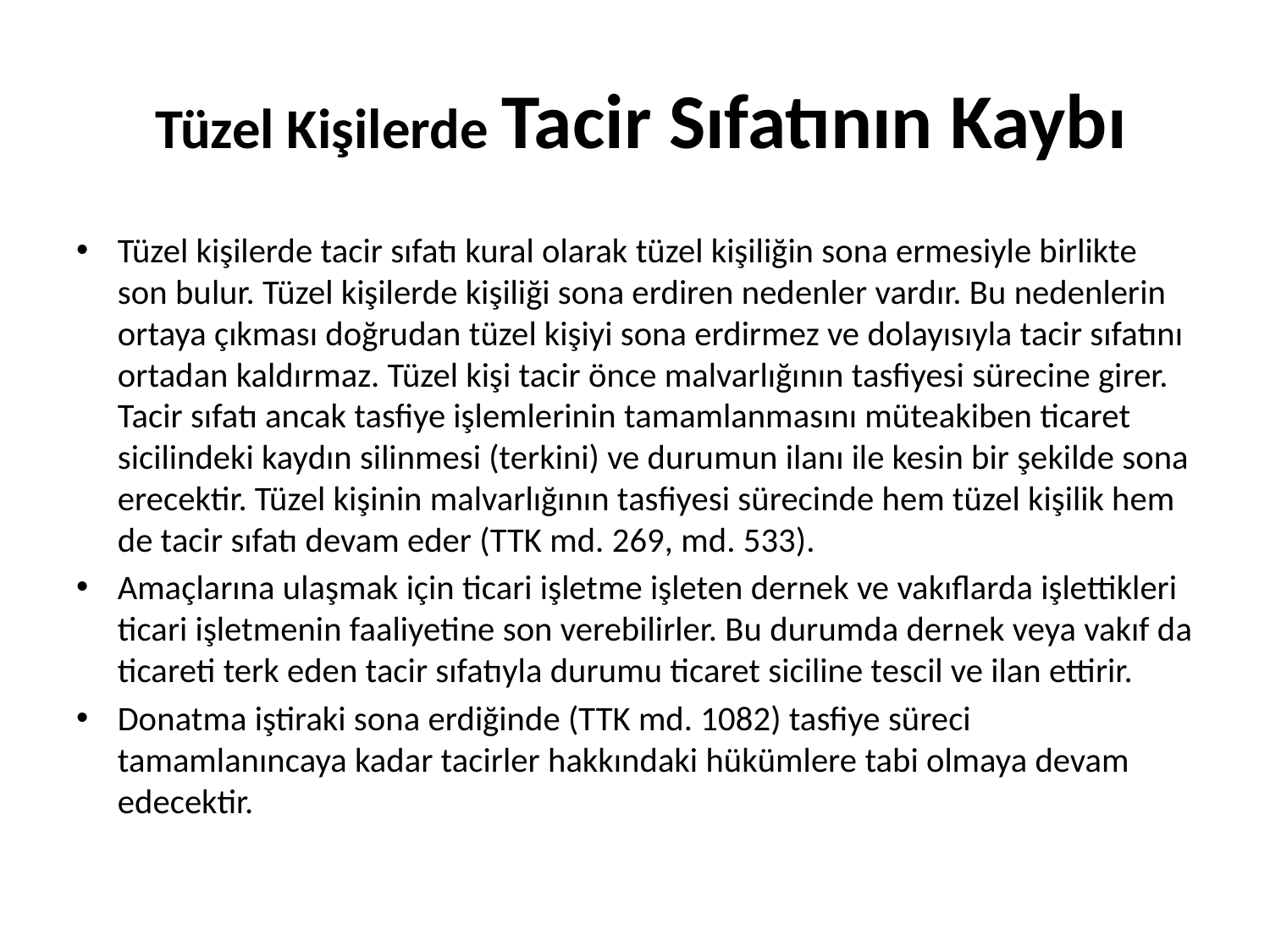

# Tüzel Kişilerde Tacir Sıfatının Kaybı
Tüzel kişilerde tacir sıfatı kural olarak tüzel kişiliğin sona ermesiyle birlikte son bulur. Tüzel kişilerde kişiliği sona erdiren nedenler vardır. Bu nedenlerin ortaya çıkması doğrudan tüzel kişiyi sona erdirmez ve dolayısıyla tacir sıfatını ortadan kaldırmaz. Tüzel kişi tacir önce malvarlığının tasfiyesi sürecine girer. Tacir sıfatı ancak tasfiye işlemlerinin tamamlanmasını müteakiben ticaret sicilindeki kaydın silinmesi (terkini) ve durumun ilanı ile kesin bir şekilde sona erecektir. Tüzel kişinin malvarlığının tasfiyesi sürecinde hem tüzel kişilik hem de tacir sıfatı devam eder (TTK md. 269, md. 533).
Amaçlarına ulaşmak için ticari işletme işleten dernek ve vakıflarda işlettikleri ticari işletmenin faaliyetine son verebilirler. Bu durumda dernek veya vakıf da ticareti terk eden tacir sıfatıyla durumu ticaret siciline tescil ve ilan ettirir.
Donatma iştiraki sona erdiğinde (TTK md. 1082) tasfiye süreci tamamlanıncaya kadar tacirler hakkındaki hükümlere tabi olmaya devam edecektir.